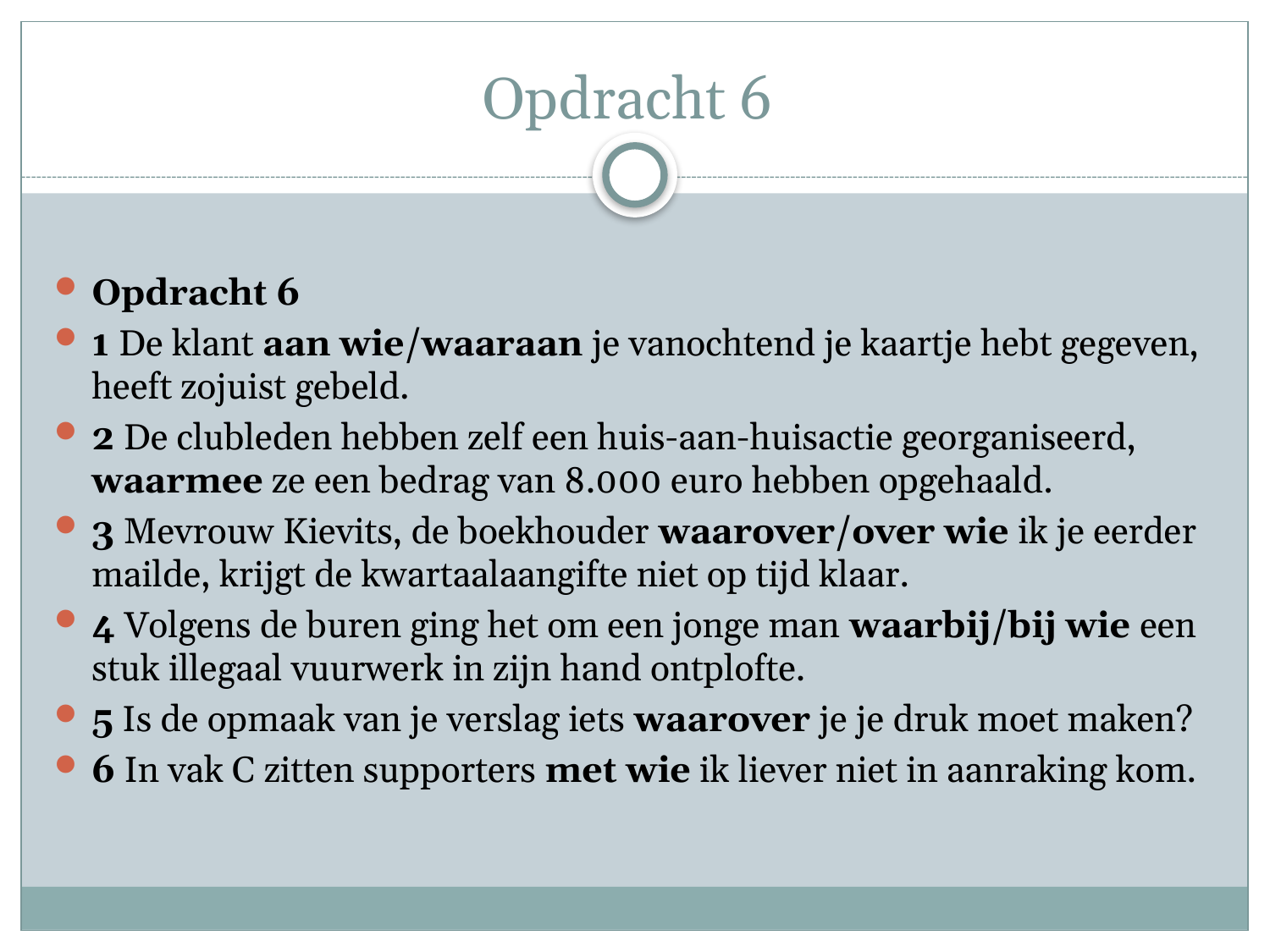

# Opdracht 6

Opdracht 6
1 De klant aan wie/waaraan je vanochtend je kaartje hebt gegeven, heeft zojuist gebeld.
2 De clubleden hebben zelf een huis-aan-huisactie georganiseerd, waarmee ze een bedrag van 8.000 euro hebben opgehaald.
3 Mevrouw Kievits, de boekhouder waarover/over wie ik je eerder mailde, krijgt de kwartaalaangifte niet op tijd klaar.
4 Volgens de buren ging het om een jonge man waarbij/bij wie een stuk illegaal vuurwerk in zijn hand ontplofte.
5 Is de opmaak van je verslag iets waarover je je druk moet maken?
6 In vak C zitten supporters met wie ik liever niet in aanraking kom.